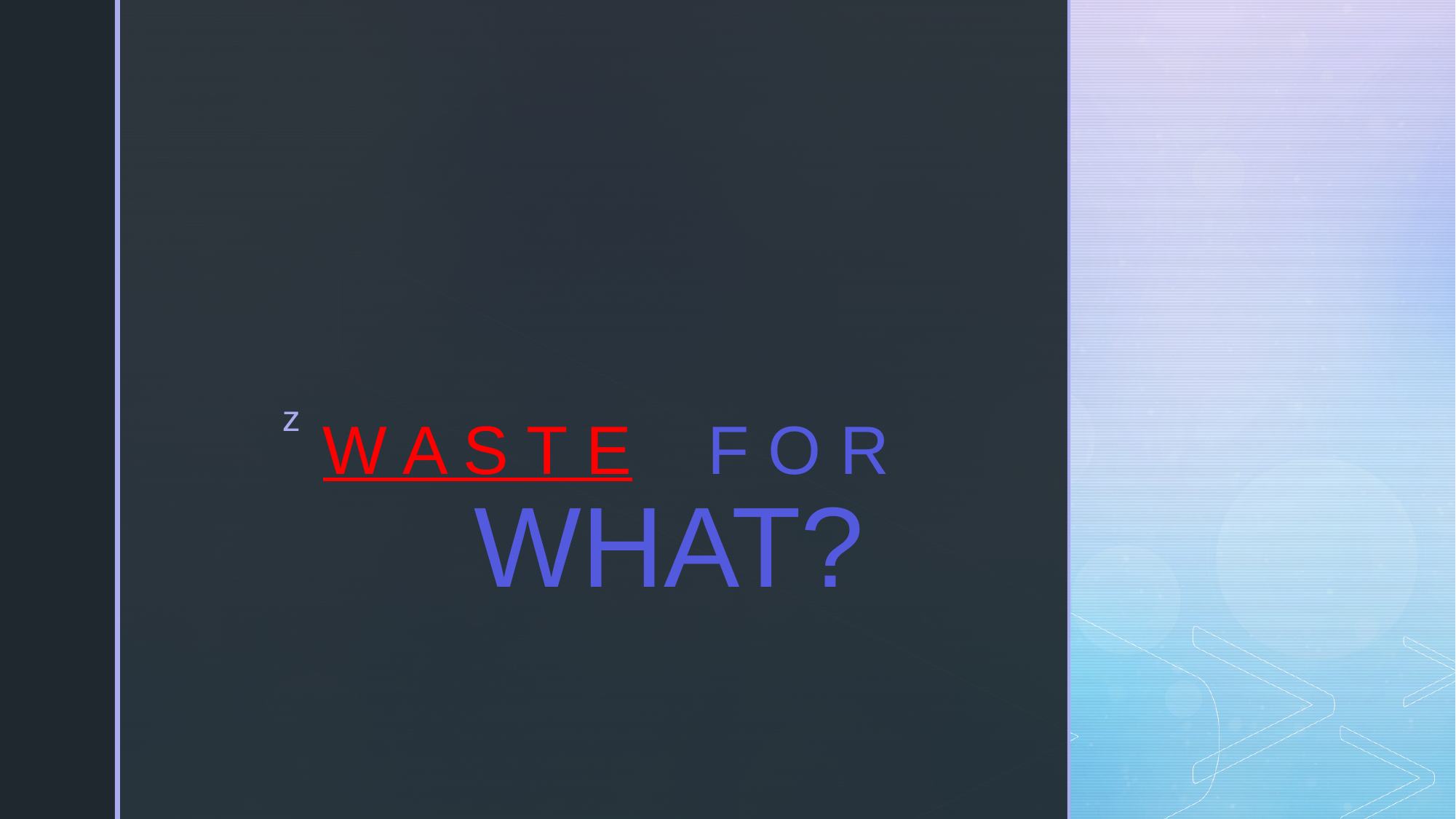

# W A S T E    F O R WHAT?